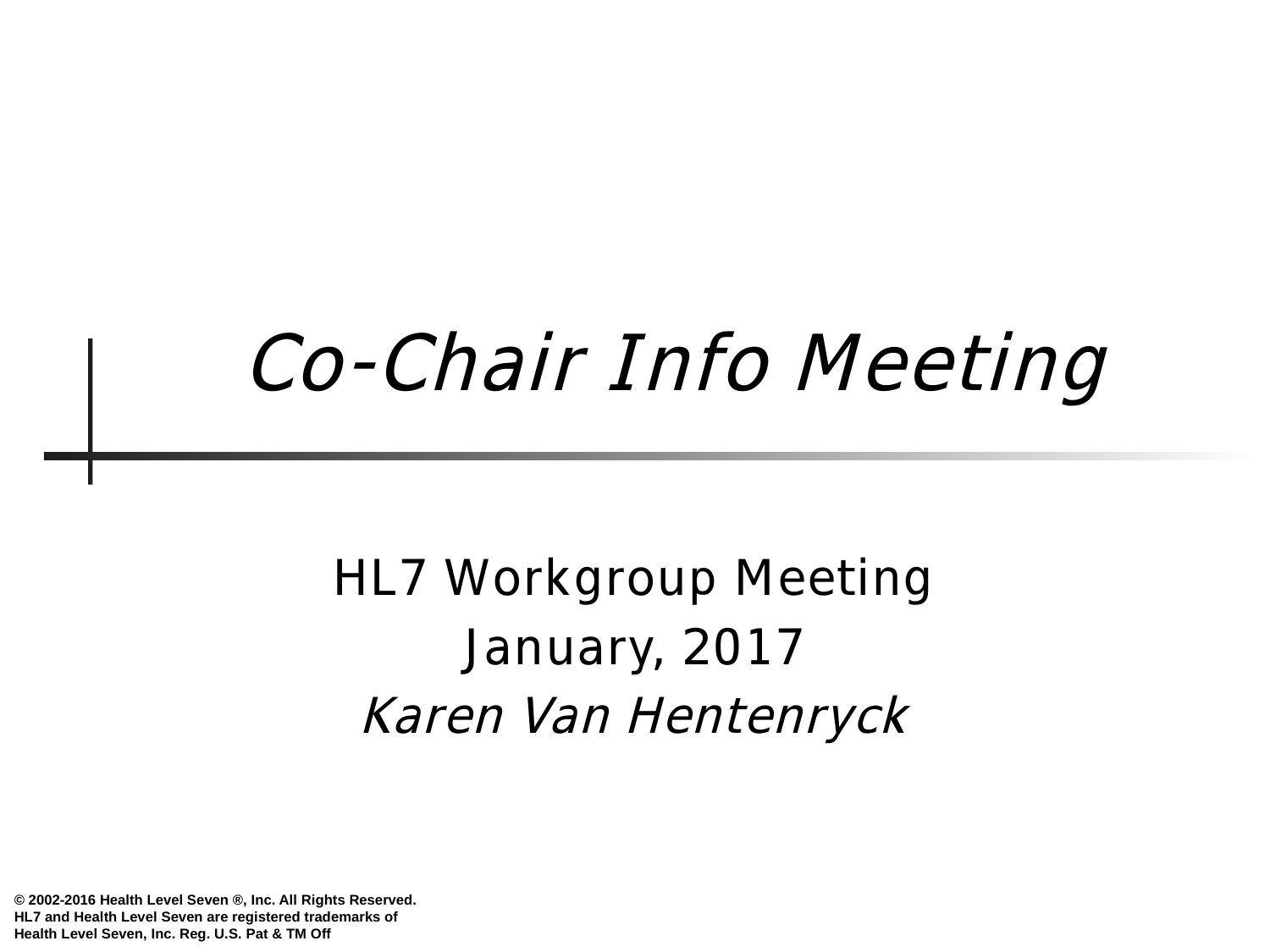

# Co-Chair Info Meeting
HL7 Workgroup Meeting
January, 2017
Karen Van Hentenryck